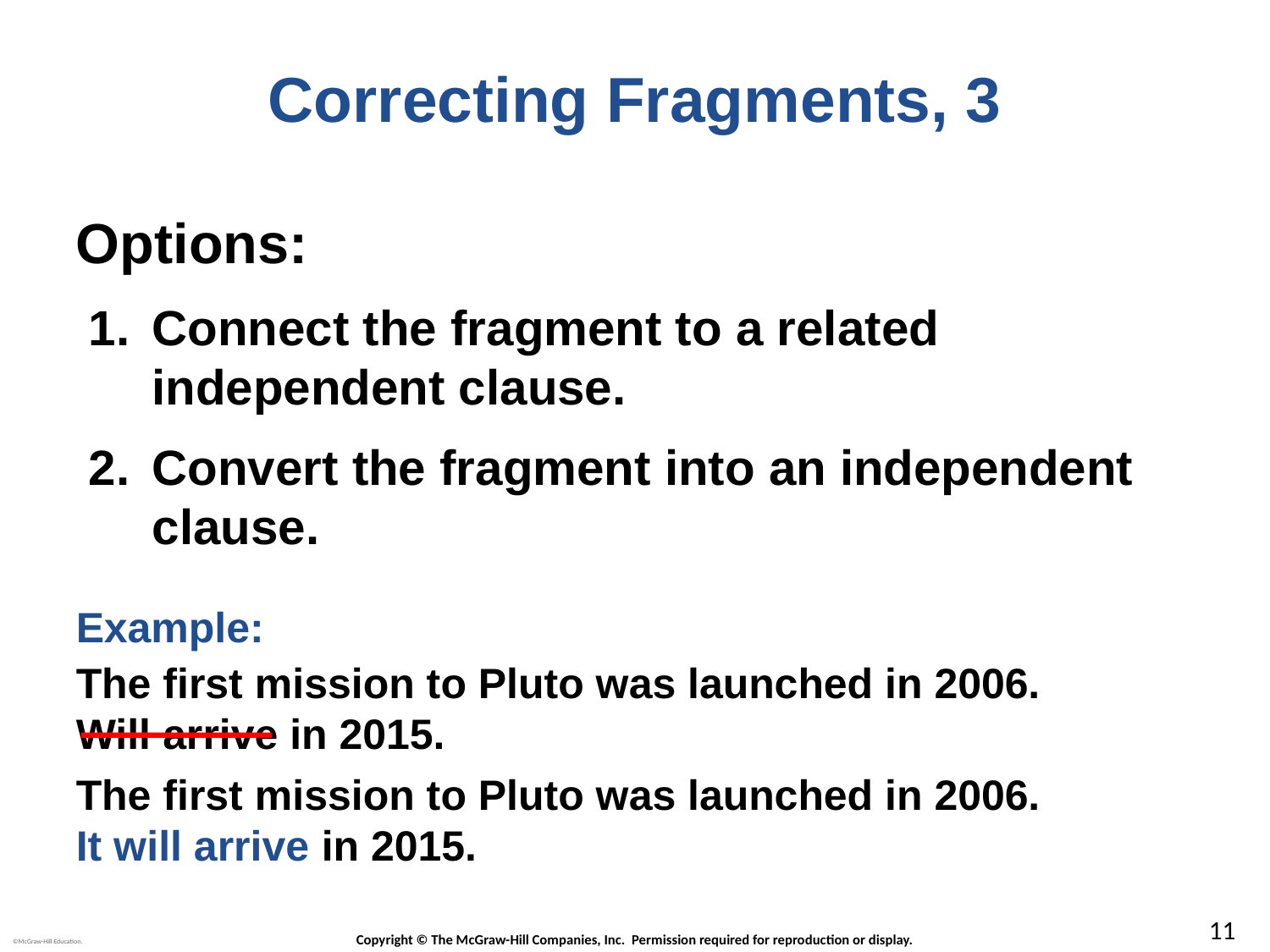

# Correcting Fragments, 3
Options:
Connect the fragment to a related independent clause.
Convert the fragment into an independent clause.
Example:
The first mission to Pluto was launched in 2006.
Will arrive in 2015.
The first mission to Pluto was launched in 2006.
It will arrive in 2015.